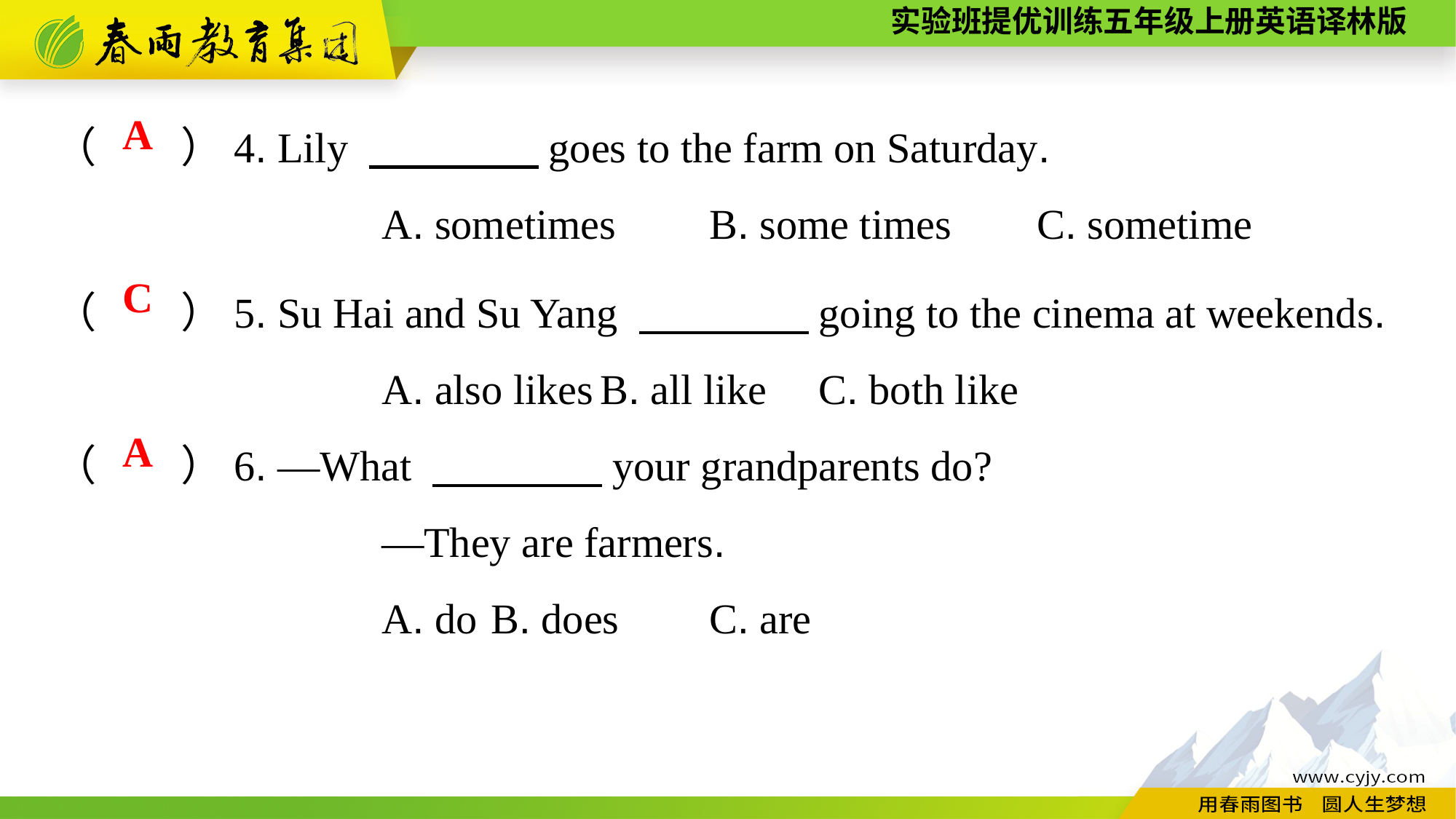

（　　）4. Lily 　　　　goes to the farm on Saturday.
			A. sometimes	B. some times	C. sometime
A
（　　）5. Su Hai and Su Yang 　　　　going to the cinema at weekends.
			A. also likes	B. all like	C. both like
（　　）6. —What 　　　　your grandparents do?
			—They are farmers.
			A. do	B. does	C. are
C
A